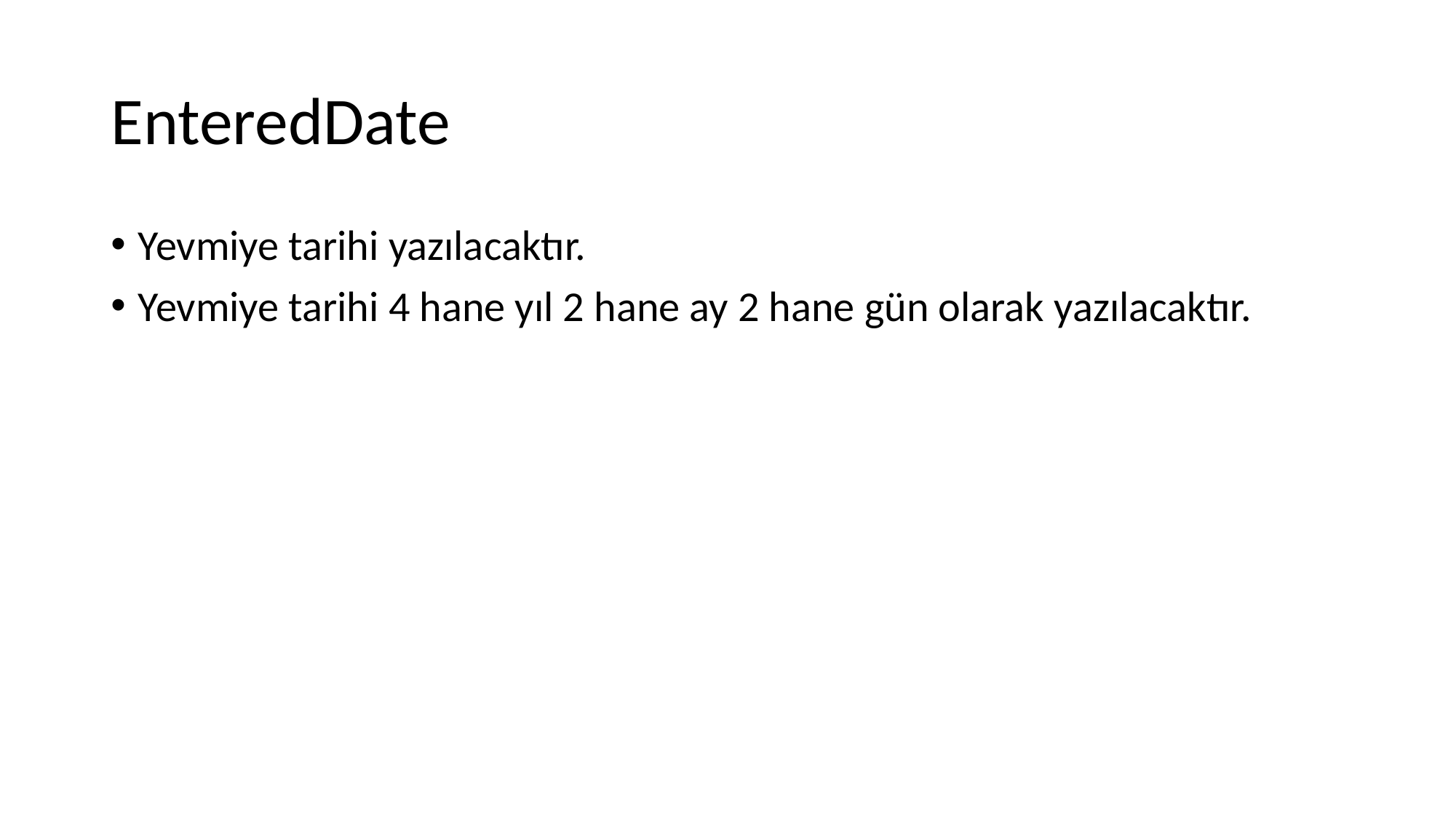

# EnteredDate
Yevmiye tarihi yazılacaktır.
Yevmiye tarihi 4 hane yıl 2 hane ay 2 hane gün olarak yazılacaktır.